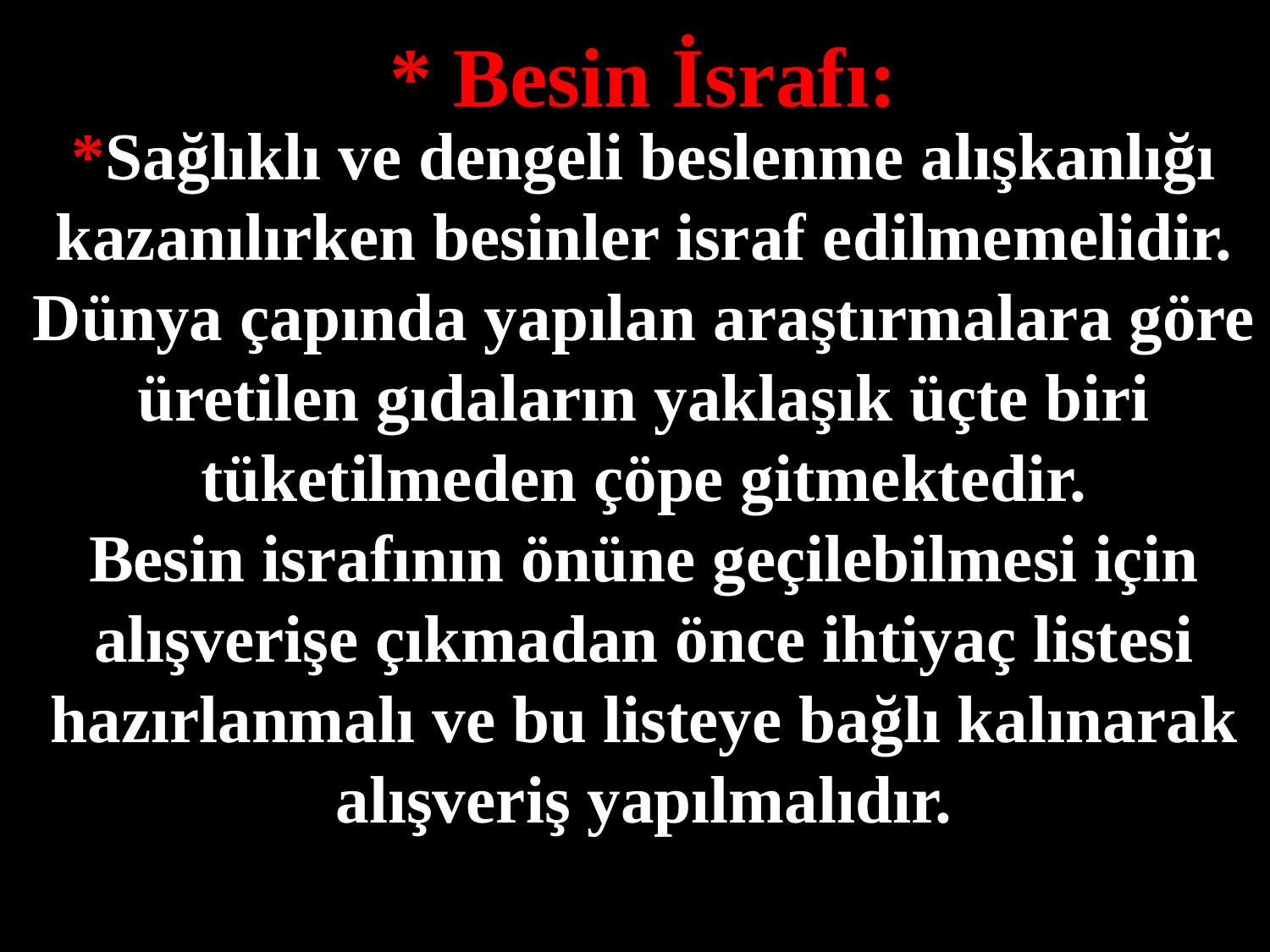

* Besin İsrafı:
*Sağlıklı ve dengeli beslenme alışkanlığı kazanılırken besinler israf edilmemelidir. Dünya çapında yapılan araştırmalara göre üretilen gıdaların yaklaşık üçte biri tüketilmeden çöpe gitmektedir.
Besin israfının önüne geçilebilmesi için alışverişe çıkmadan önce ihtiyaç listesi hazırlanmalı ve bu listeye bağlı kalınarak alışveriş yapılmalıdır.
#